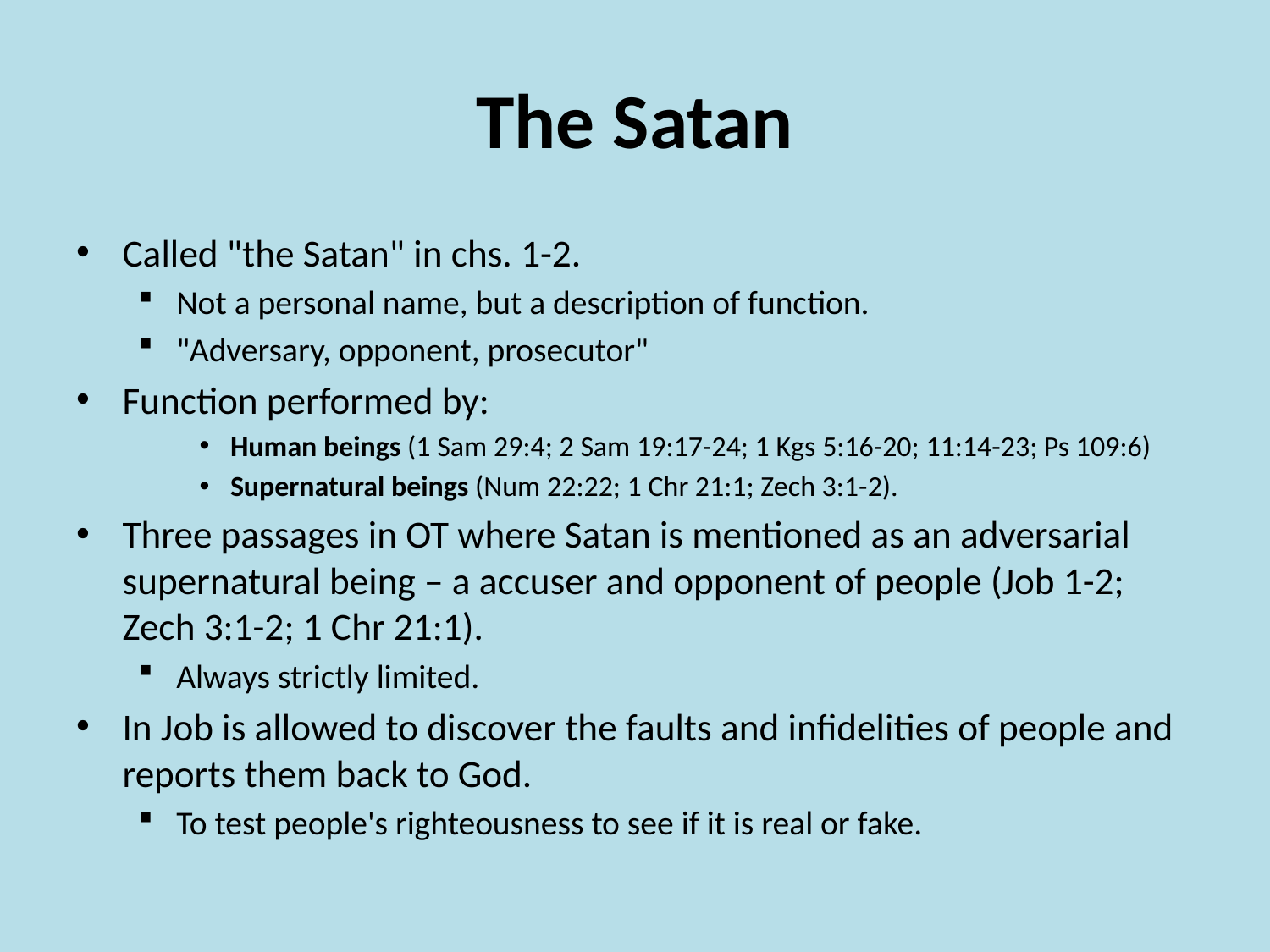

# The Satan
Called "the Satan" in chs. 1-2.
Not a personal name, but a description of function.
"Adversary, opponent, prosecutor"
Function performed by:
Human beings (1 Sam 29:4; 2 Sam 19:17-24; 1 Kgs 5:16-20; 11:14-23; Ps 109:6)
Supernatural beings (Num 22:22; 1 Chr 21:1; Zech 3:1-2).
Three passages in OT where Satan is mentioned as an adversarial supernatural being – a accuser and opponent of people (Job 1-2; Zech 3:1-2; 1 Chr 21:1).
Always strictly limited.
In Job is allowed to discover the faults and infidelities of people and reports them back to God.
To test people's righteousness to see if it is real or fake.